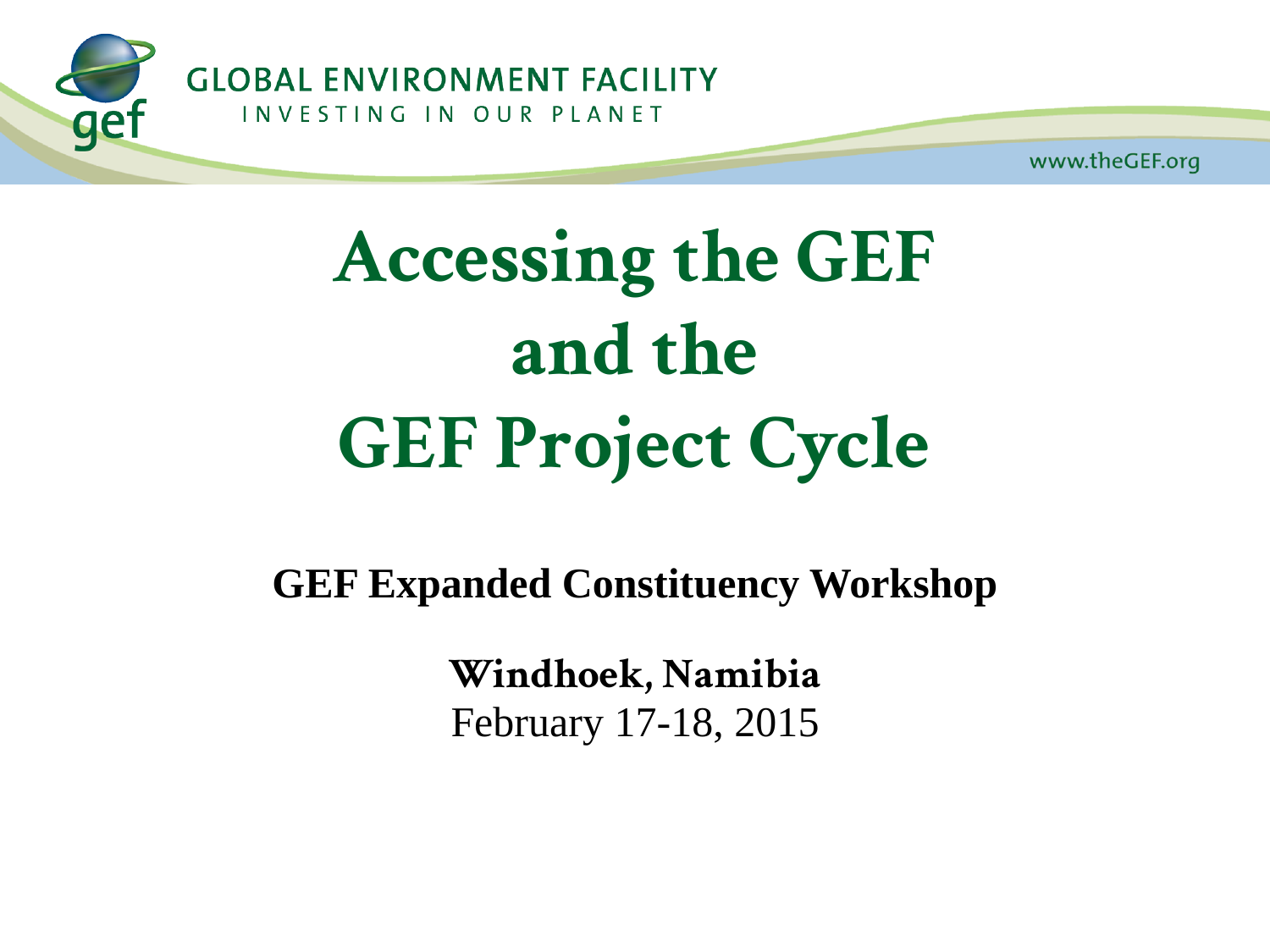

# Accessing the GEF and the GEF Project Cycle

GEF Expanded Constituency Workshop

Windhoek, Namibia
February 17-18, 2015